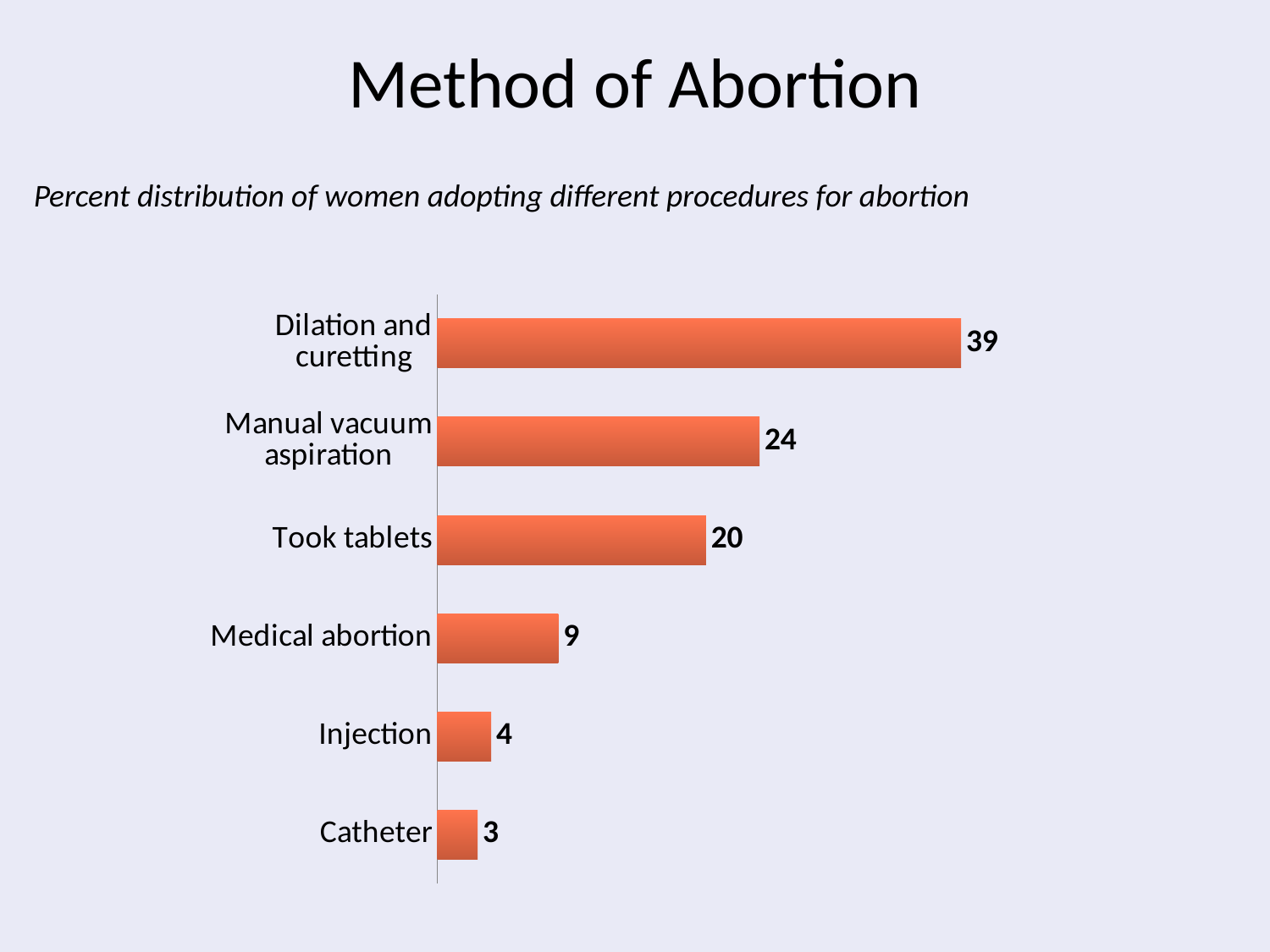

# Method of Abortion
Percent distribution of women adopting different procedures for abortion

### Chart

| Category | Series 1 |
|---|---|
| Catheter | 3.0 |
| Injection | 4.0 |
| Medical abortion | 9.0 |
| Took tablets | 20.0 |
| Manual vacuum aspiration | 24.0 |
| Dilation and curetting | 39.0 |